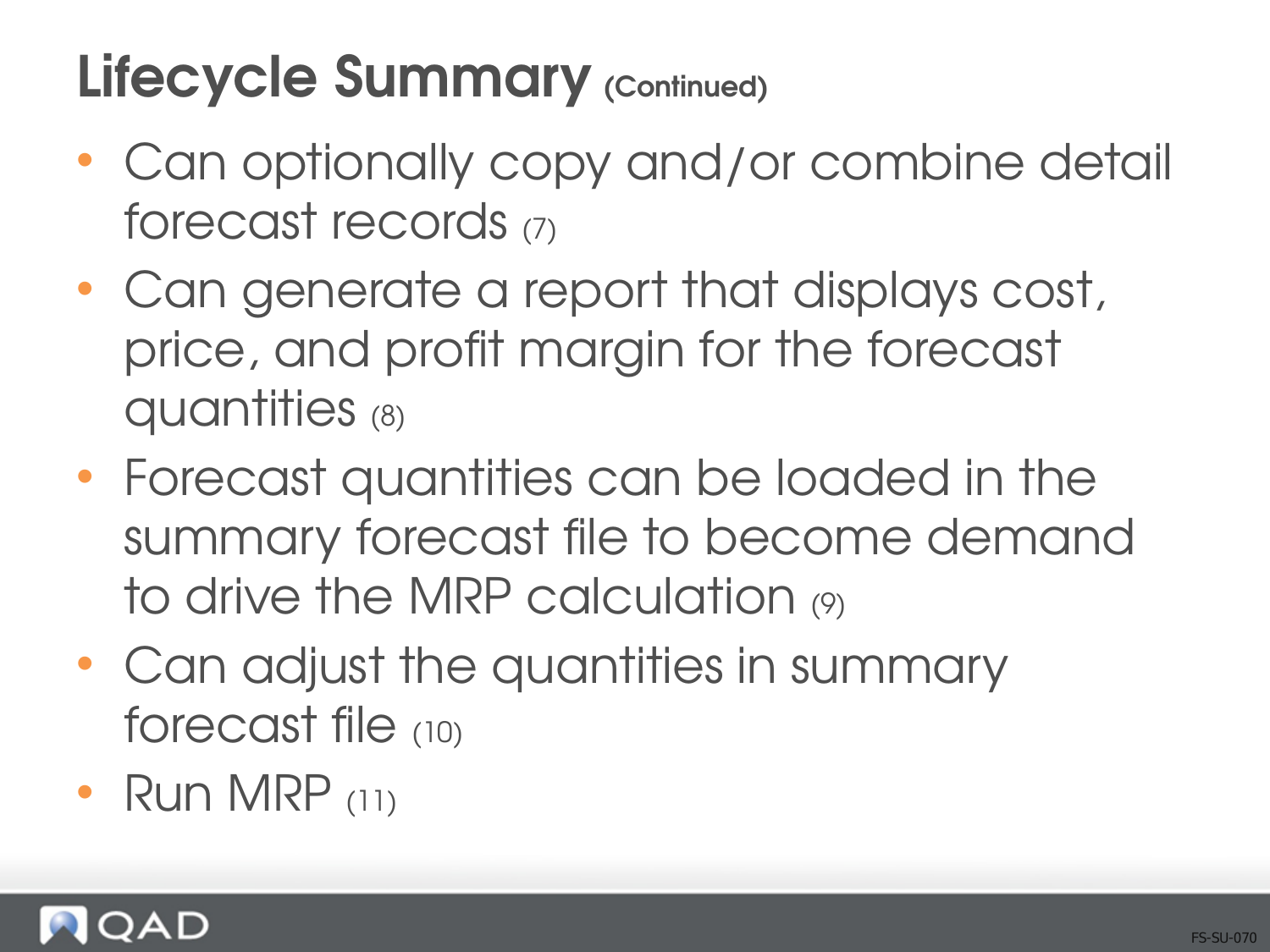

# Lifecycle Summary (Continued)
Can optionally copy and/or combine detail forecast records (7)
Can generate a report that displays cost, price, and profit margin for the forecast quantities (8)
Forecast quantities can be loaded in the summary forecast file to become demand to drive the MRP calculation (9)
Can adjust the quantities in summary forecast file (10)
Run MRP (11)
FS-SU-070